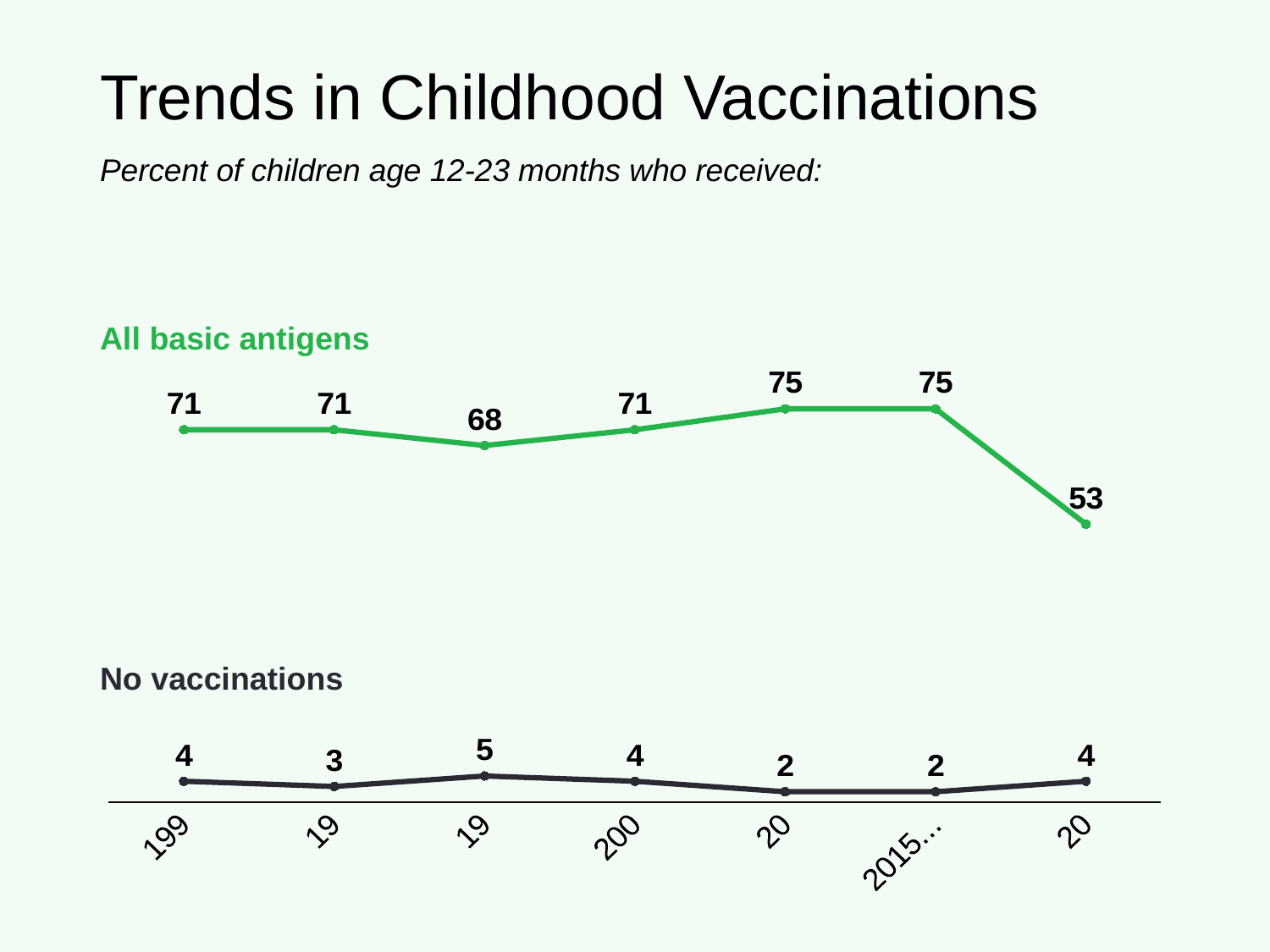

# Trends in Childhood Vaccinations
Percent of children age 12-23 months who received:

### Chart

| Category | All basic antigens | No vaccinations |
|---|---|---|
| 1991-92 TDHS | 71.0 | 4.0 |
| 1996 TDHS | 71.0 | 3.0 |
| 1999 TRCHS | 68.0 | 5.0 |
| 2004-05 TDHS | 71.0 | 4.0 |
| 2010 TDHS | 75.0 | 2.0 |
| 2015-16 TDHS-MIS | 75.0 | 2.0 |
| 2022
TDHS-MIS | 53.0 | 4.0 |
All basic antigens
No vaccinations